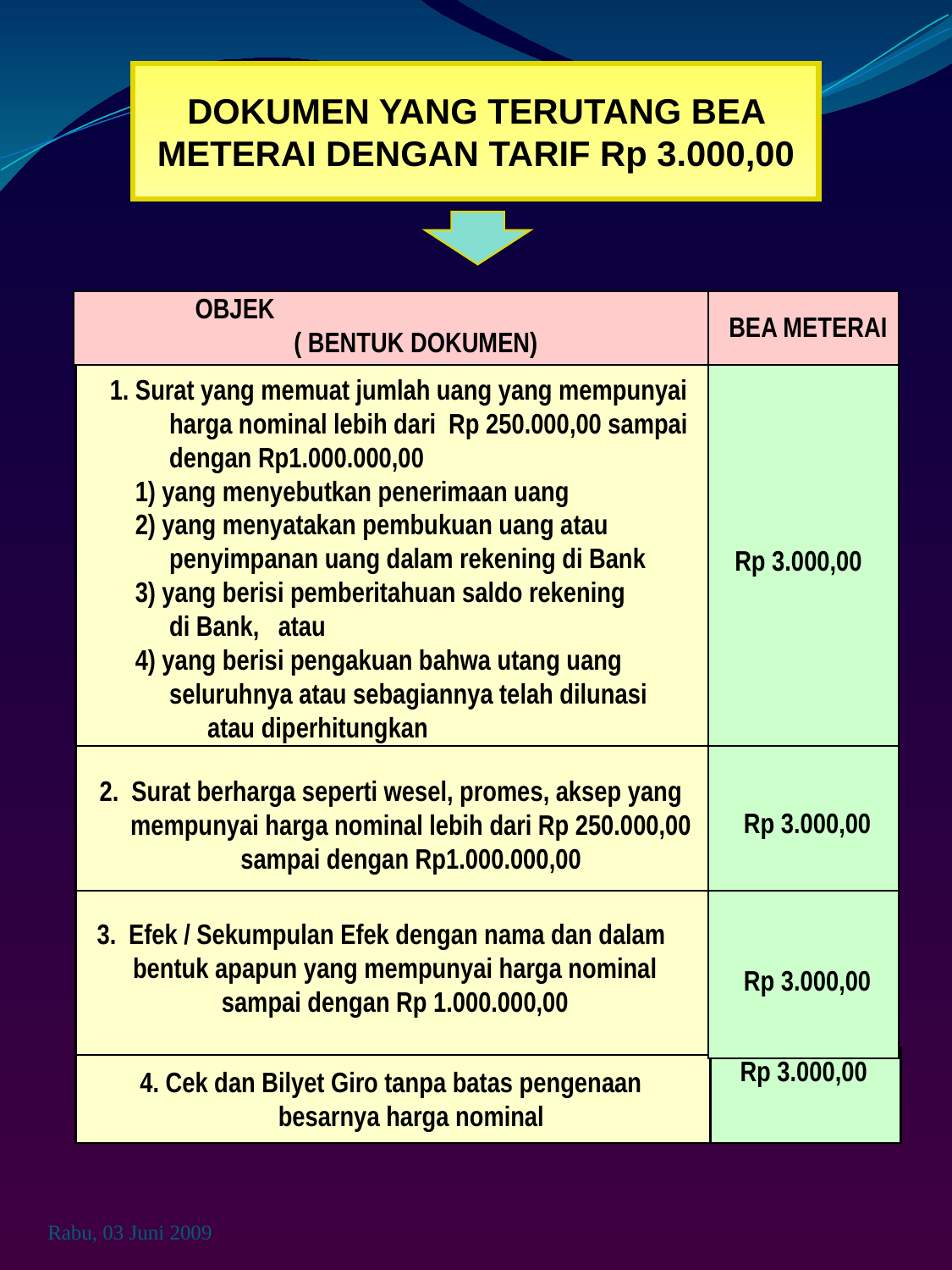

DOKUMEN YANG TERUTANG BEA METERAI DENGAN TARIF Rp 3.000,00

OBJEK                                                          ( BENTUK DOKUMEN)

BEA METERAI

  1. Surat yang memuat jumlah uang yang mempunyai harga nominal lebih dari  Rp 250.000,00 sampai dengan Rp1.000.000,00
      1) yang menyebutkan penerimaan uang
      2) yang menyatakan pembukuan uang atau penyimpanan uang dalam rekening di Bank
      3) yang berisi pemberitahuan saldo rekening                di Bank,   atau
      4) yang berisi pengakuan bahwa utang uang seluruhnya atau sebagiannya telah dilunasi                   atau diperhitungkan

Rp 3.000,00

2.  Surat berharga seperti wesel, promes, aksep yang mempunyai harga nominal lebih dari Rp 250.000,00 sampai dengan Rp1.000.000,00

Rp 3.000,00

  3.  Efek / Sekumpulan Efek dengan nama dan dalam bentuk apapun yang mempunyai harga nominal sampai dengan Rp 1.000.000,00

Rp 3.000,00

Rp 3.000,00

4. Cek dan Bilyet Giro tanpa batas pengenaan besarnya harga nominal

Rabu, 03 Juni 2009